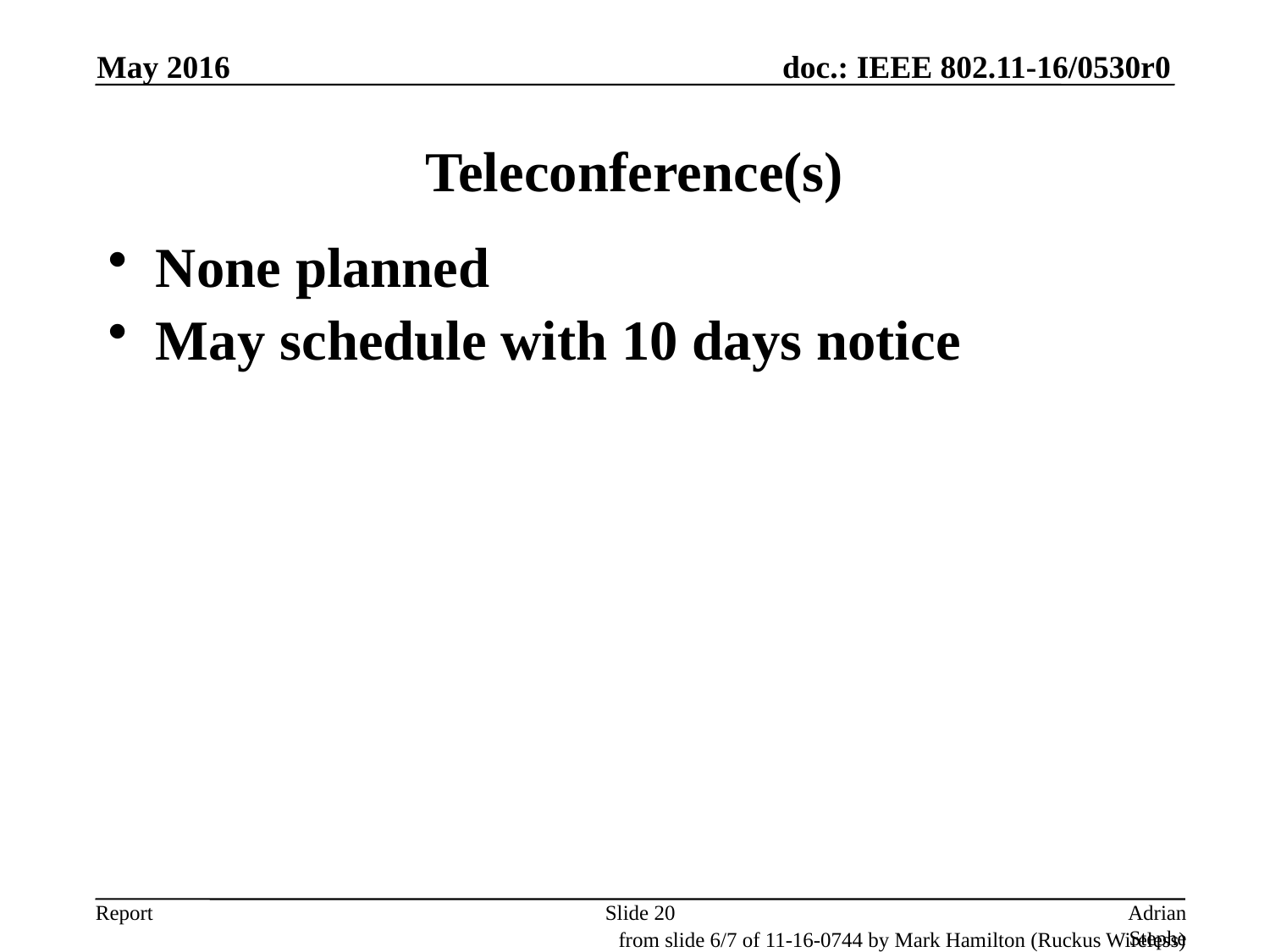

May 2016
# Teleconference(s)
None planned
May schedule with 10 days notice
Slide 20
Adrian Stephens, Intel Corporation
from slide 6/7 of 11-16-0744 by Mark Hamilton (Ruckus Wireless)